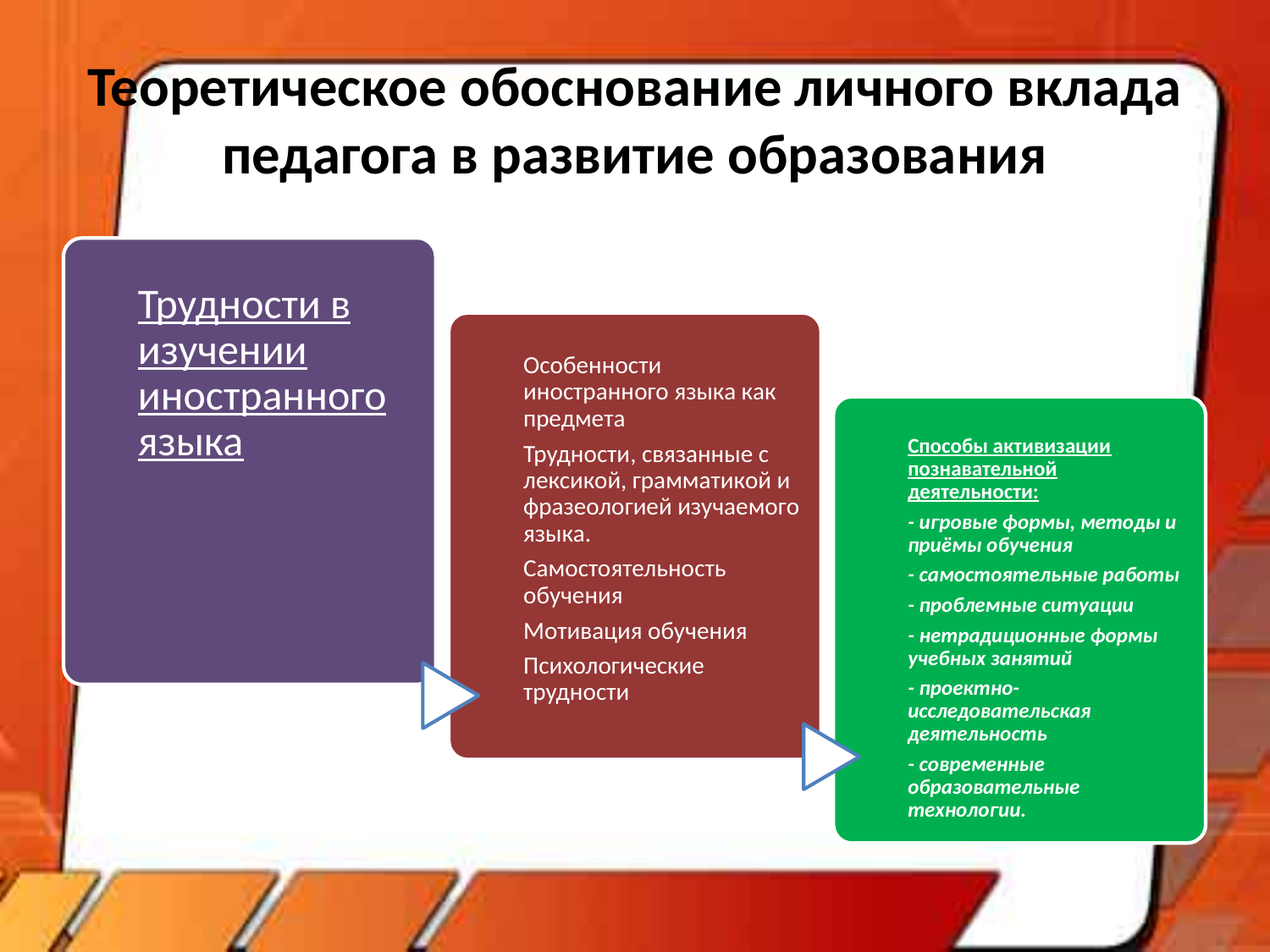

# Теоретическое обоснование личного вклада педагога в развитие образования

Трудности в изучении иностранного языка

Особенности иностранного языка как предмета
Трудности, связанные с лексикой, грамматикой и фразеологией изучаемого языка.
Самостоятельность обучения
Мотивация обучения
Психологические трудности

Способы активизации познавательной деятельности:
- игровые формы, методы и приёмы обучения
- самостоятельные работы
- проблемные ситуации
- нетрадиционные формы учебных занятий
- проектно-исследовательская деятельность
- современные образовательные технологии.